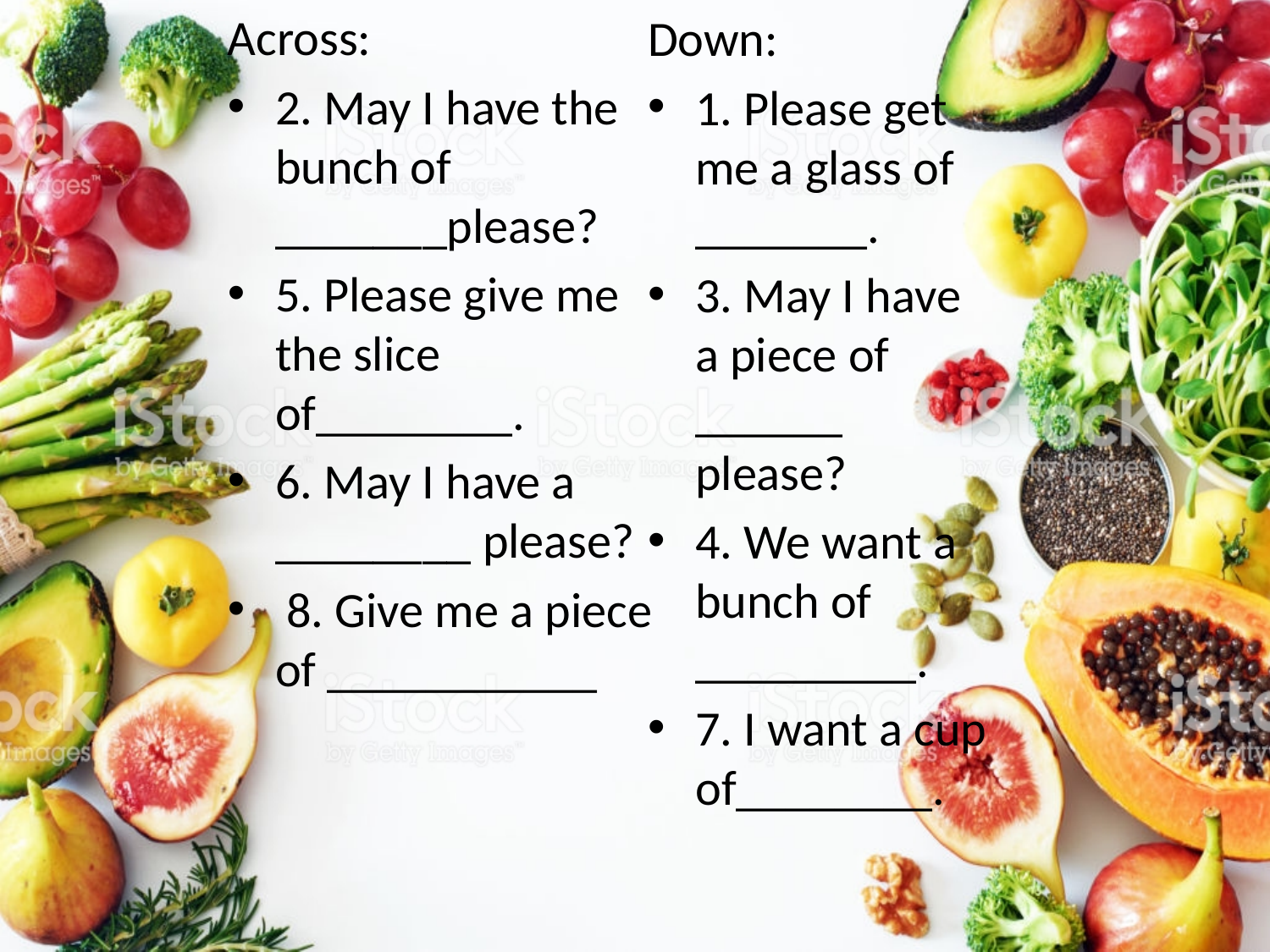

Across:
2. May I have the bunch of _______please?
5. Please give me the slice of________.
6. May I have a ________ please?
 8. Give me a piece of ___________
Down:
1. Please get me a glass of _______.
3. May I have a piece of ______ please?
4. We want a bunch of _________.
7. I want a cup of________.